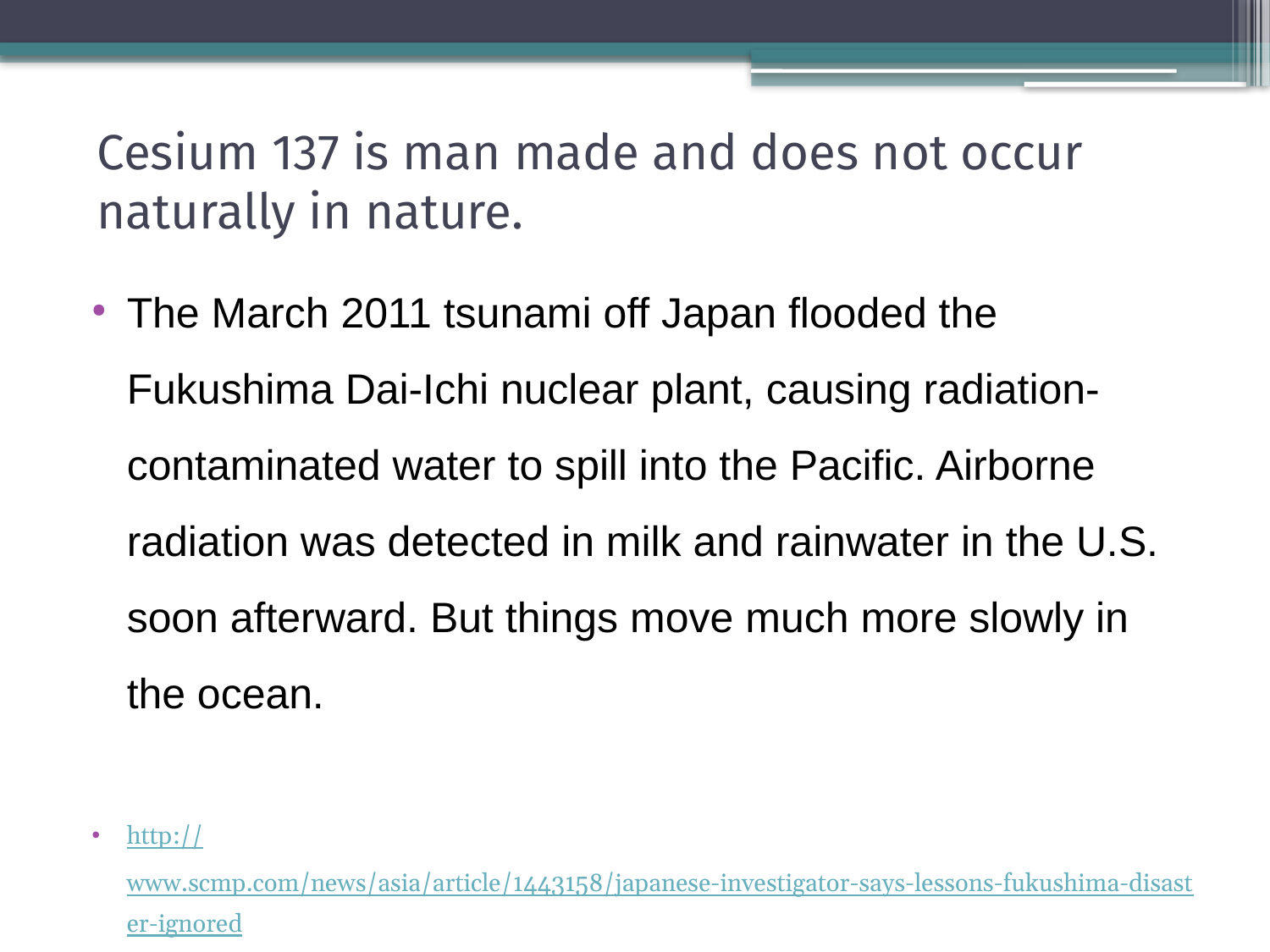

# Cesium 137 is man made and does not occur naturally in nature.
The March 2011 tsunami off Japan flooded the Fukushima Dai-Ichi nuclear plant, causing radiation-contaminated water to spill into the Pacific. Airborne radiation was detected in milk and rainwater in the U.S. soon afterward. But things move much more slowly in the ocean.

http://www.scmp.com/news/asia/article/1443158/japanese-investigator-says-lessons-fukushima-disaster-ignored